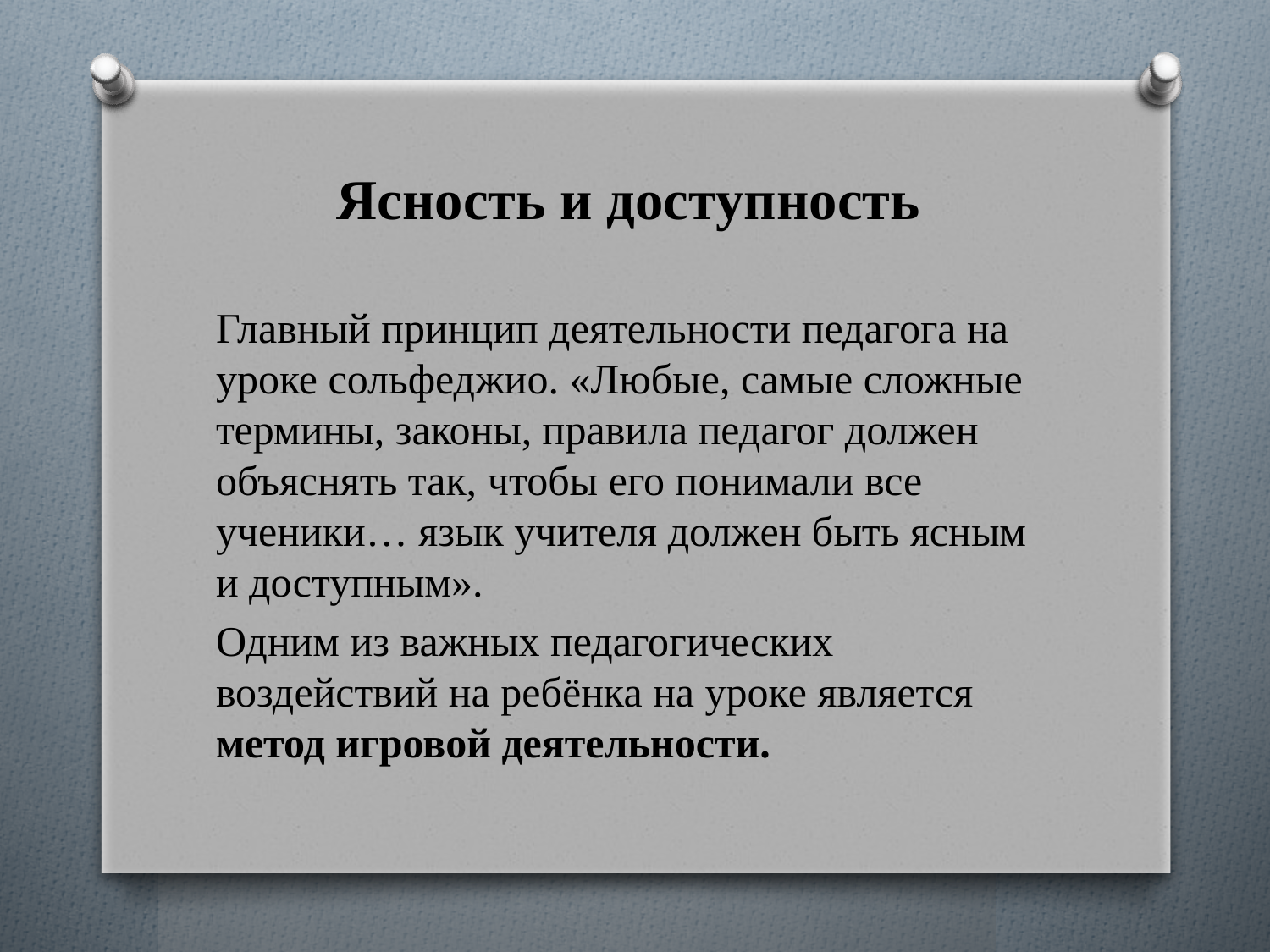

# Ясность и доступность
Главный принцип деятельности педагога на уроке сольфеджио. «Любые, самые сложные термины, законы, правила педагог должен объяснять так, чтобы его понимали все ученики… язык учителя должен быть ясным и доступным».
Одним из важных педагогических воздействий на ребёнка на уроке является метод игровой деятельности.